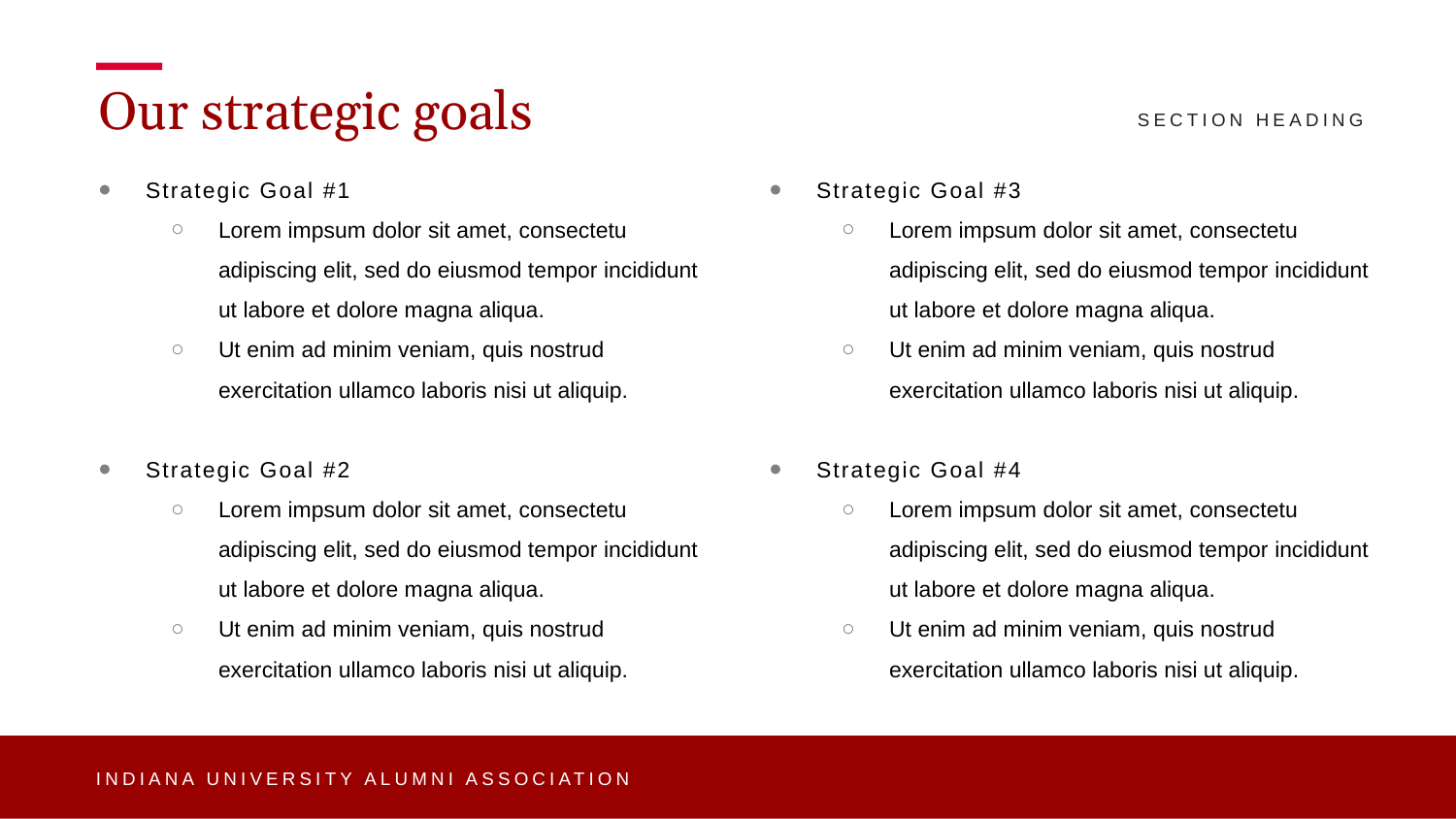

Our strategic goals
SECTION HEADING
Strategic Goal #1
Lorem impsum dolor sit amet, consectetu adipiscing elit, sed do eiusmod tempor incididunt ut labore et dolore magna aliqua.
Ut enim ad minim veniam, quis nostrud exercitation ullamco laboris nisi ut aliquip.

Strategic Goal #2
Lorem impsum dolor sit amet, consectetu adipiscing elit, sed do eiusmod tempor incididunt ut labore et dolore magna aliqua.
Ut enim ad minim veniam, quis nostrud exercitation ullamco laboris nisi ut aliquip.

Strategic Goal #3
Lorem impsum dolor sit amet, consectetu adipiscing elit, sed do eiusmod tempor incididunt ut labore et dolore magna aliqua.
Ut enim ad minim veniam, quis nostrud exercitation ullamco laboris nisi ut aliquip.

Strategic Goal #4
Lorem impsum dolor sit amet, consectetu adipiscing elit, sed do eiusmod tempor incididunt ut labore et dolore magna aliqua.
Ut enim ad minim veniam, quis nostrud exercitation ullamco laboris nisi ut aliquip.